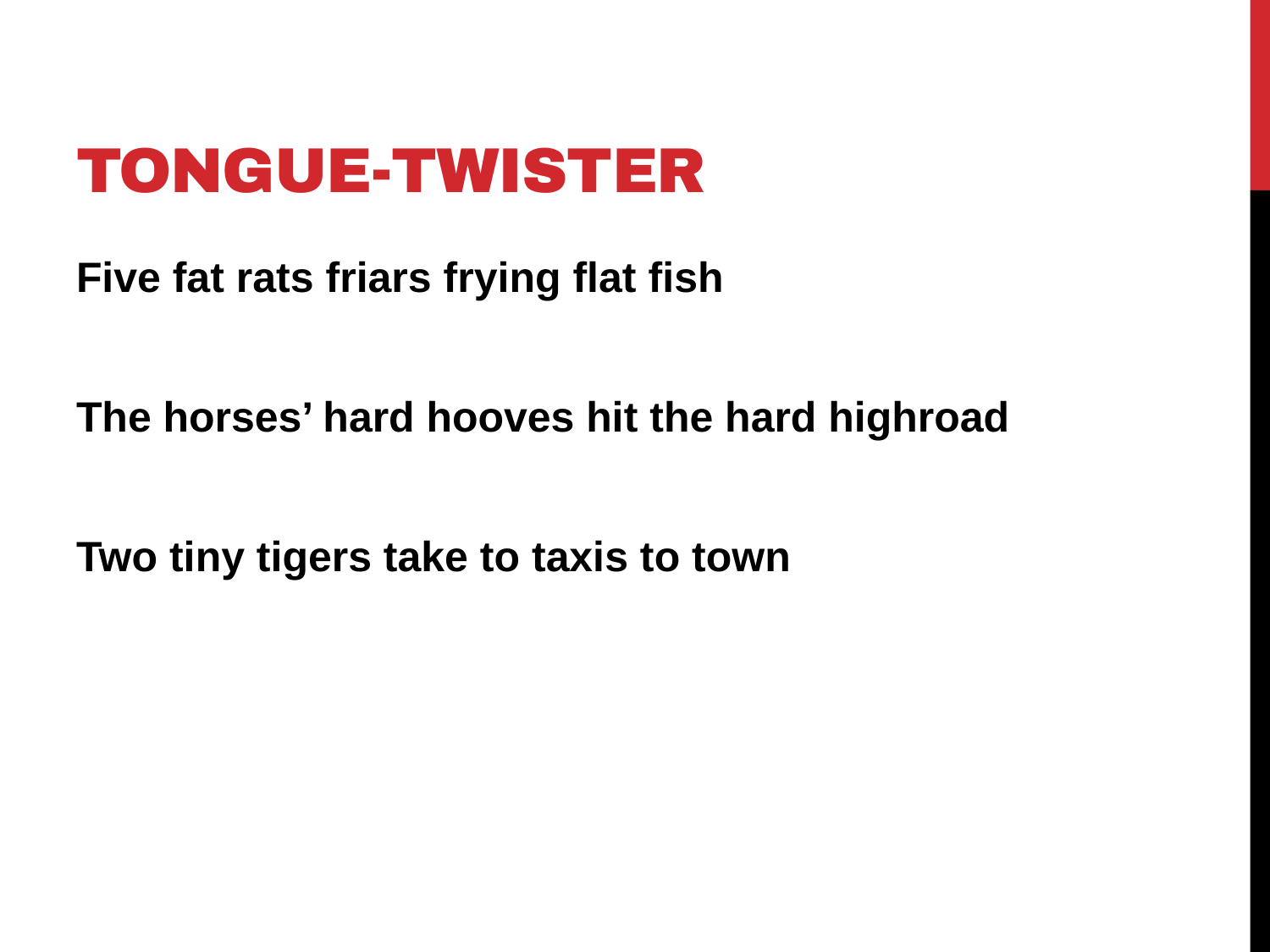

# Tongue-twister
Five fat rats friars frying flat fish

The horses’ hard hooves hit the hard highroad

Two tiny tigers take to taxis to town